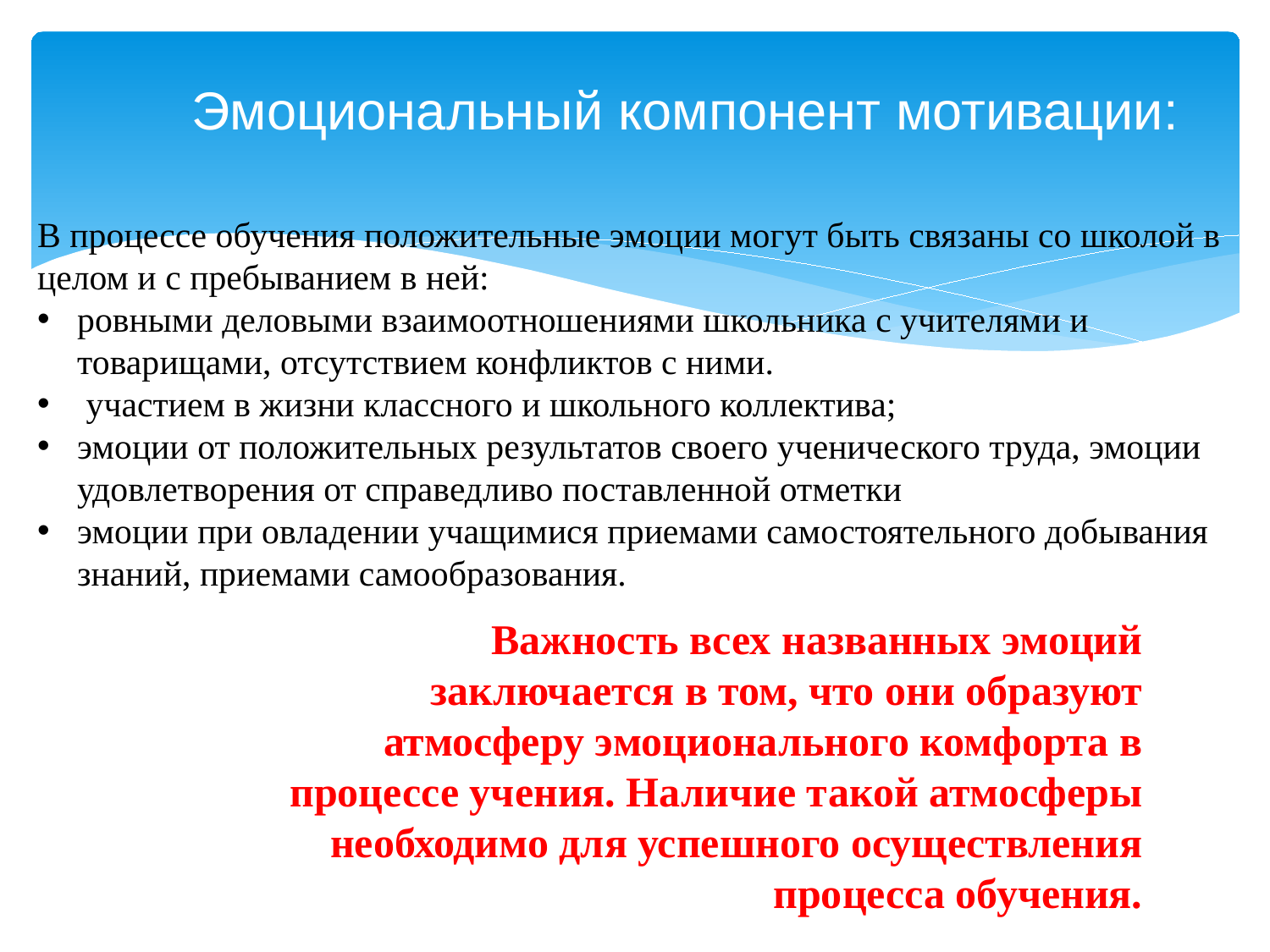

# Эмоциональный компонент мотивации:
В процессе обучения положительные эмоции могут быть связаны со школой в целом и с пребыванием в ней:
ровными деловыми взаимоотношениями школьника с учителями и товарищами, отсутствием конфликтов с ними.
 участием в жизни классного и школьного коллектива;
эмоции от положительных результатов своего ученического труда, эмоции удовлетворения от справедливо поставленной отметки
эмоции при овладении учащимися приемами самостоятельного добывания знаний, приемами самообразования.
Важность всех названных эмоций заключается в том, что они образуют атмосферу эмоционального комфорта в процессе учения. Наличие такой атмосферы необходимо для успешного осуществления процесса обучения.